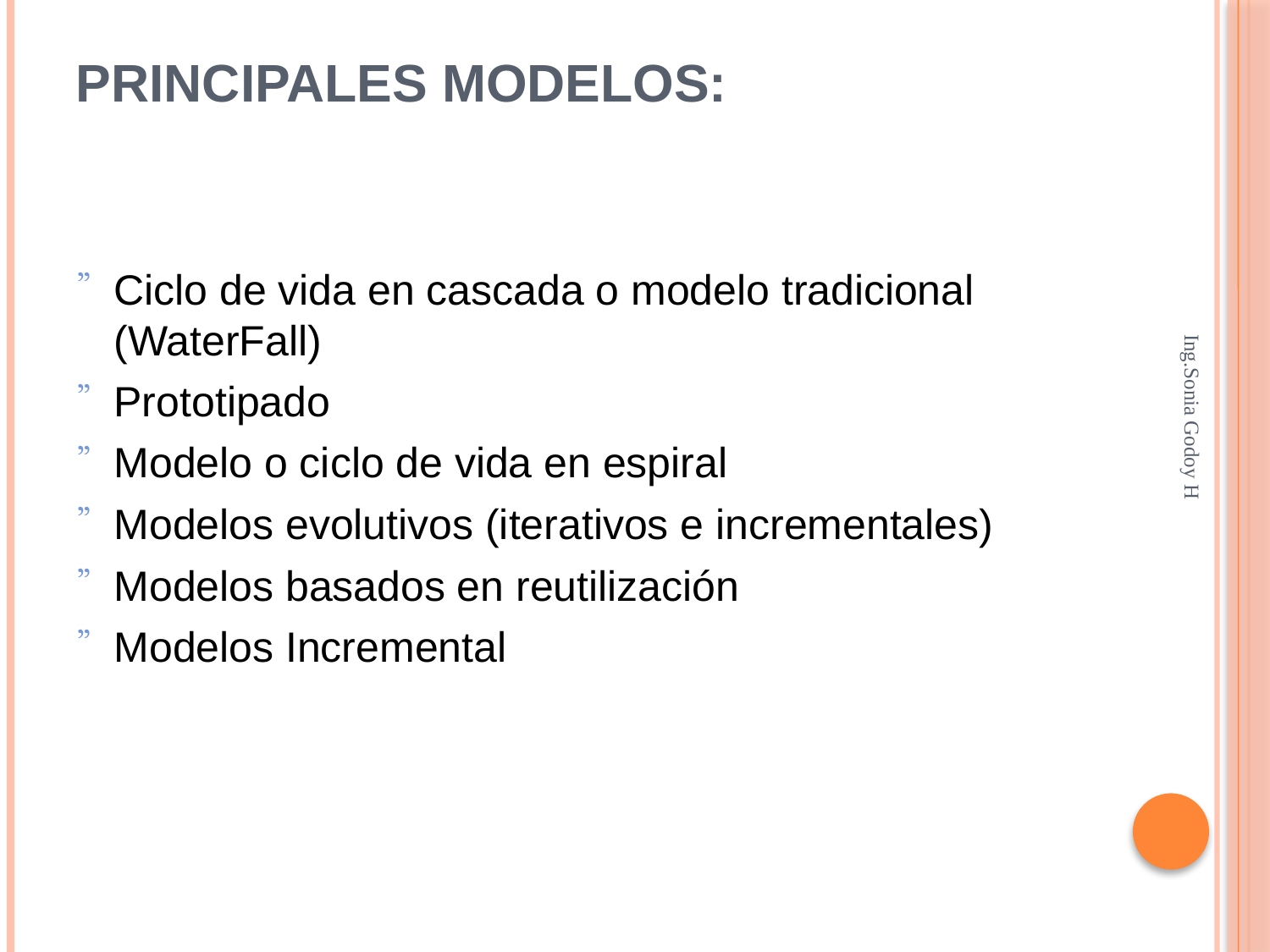

# Principales Modelos:

Ciclo de vida en cascada o modelo tradicional (WaterFall)
Prototipado
Modelo o ciclo de vida en espiral
Modelos evolutivos (iterativos e incrementales)
Modelos basados en reutilización
Modelos Incremental

Ing.Sonia Godoy H